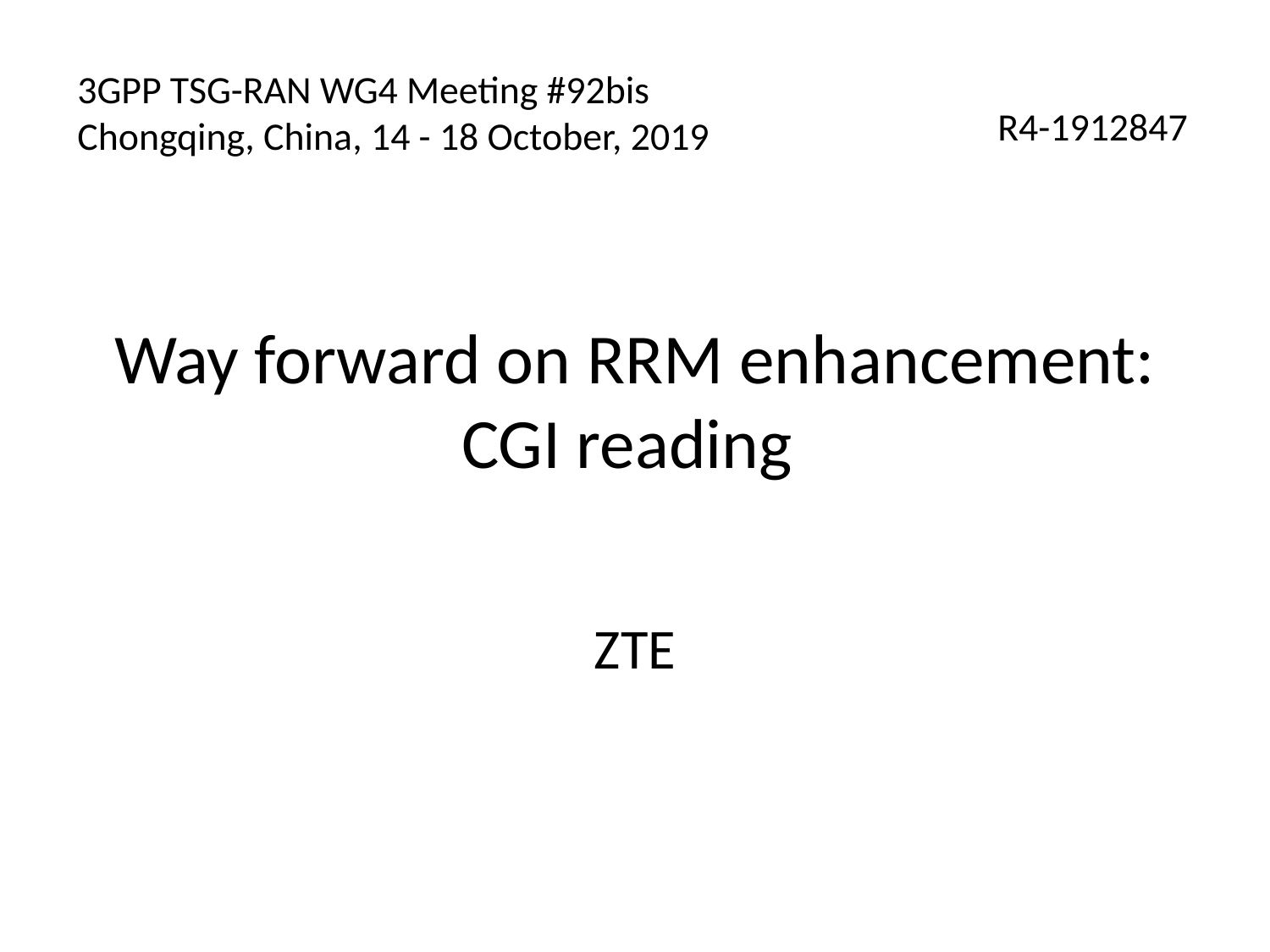

3GPP TSG-RAN WG4 Meeting #92bis
Chongqing, China, 14 - 18 October, 2019
R4-1912847
# Way forward on RRM enhancement: CGI reading
ZTE
1